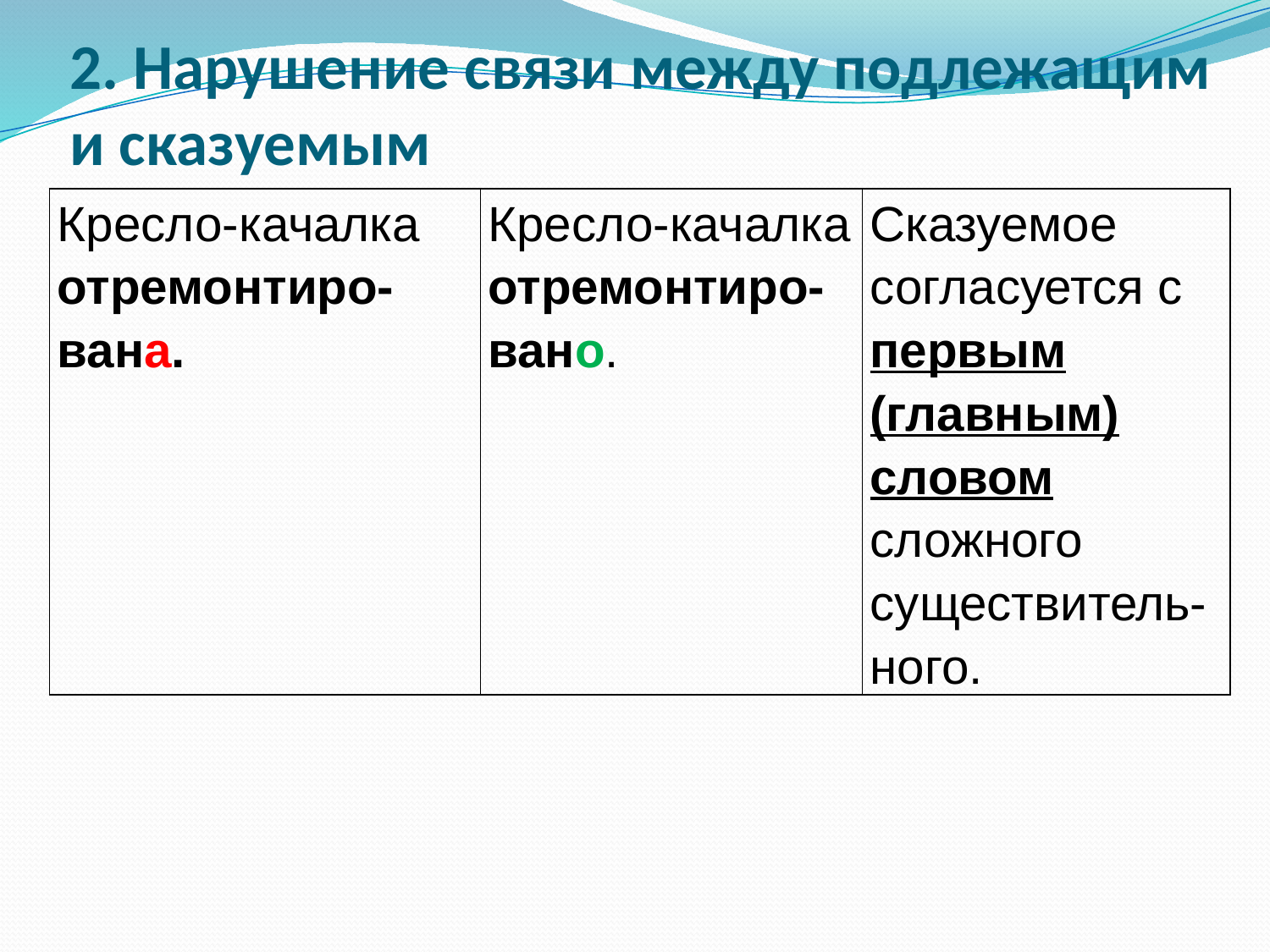

# 2. Нарушение связи между подлежащим и сказуемым
| Кресло-качалка отремонтиро-вана. | Кресло-качалка отремонтиро-вано. | Сказуемое согласуется с первым (главным) словом сложного существитель-ного. |
| --- | --- | --- |